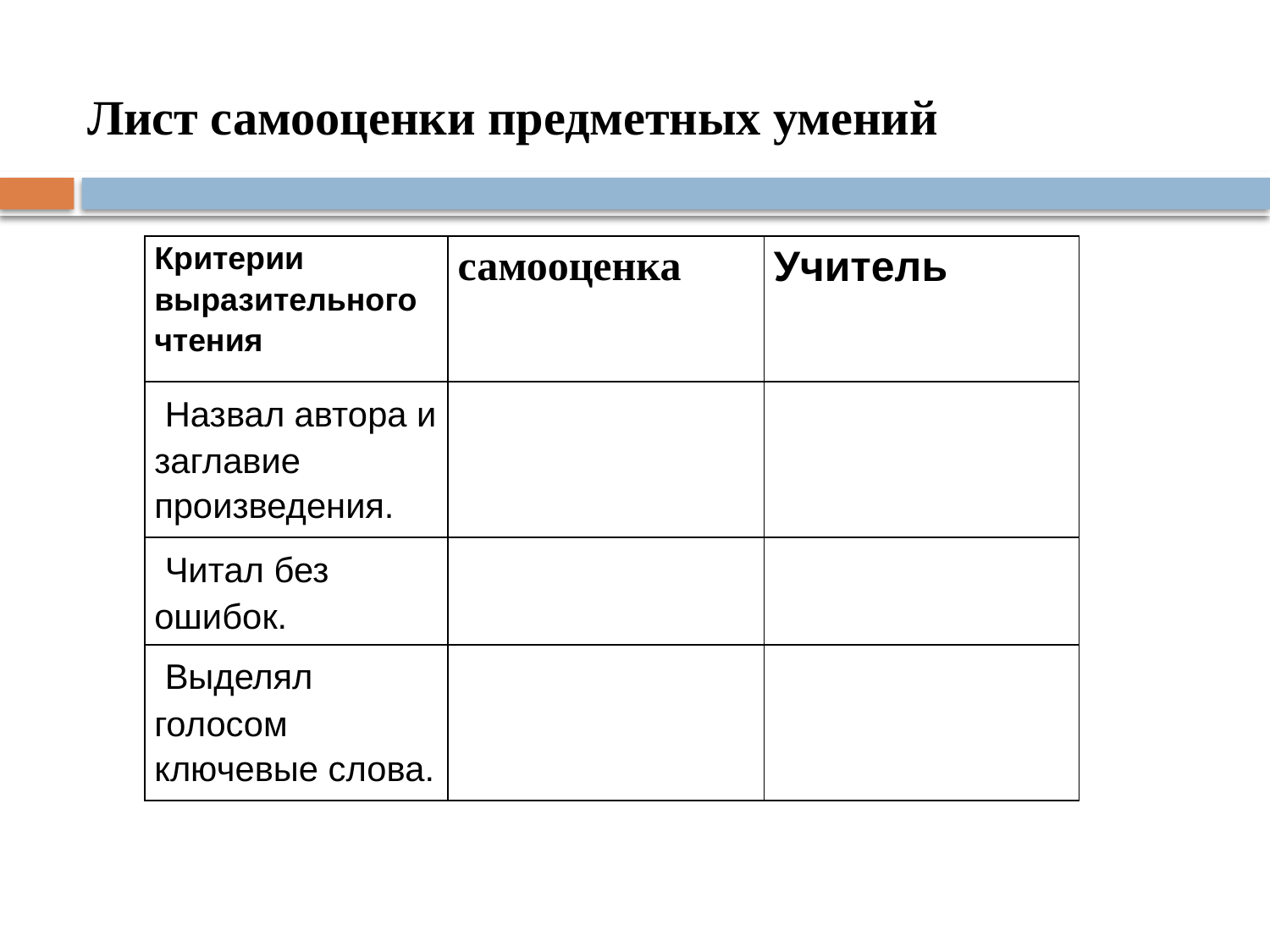

#
Лист самооценки предметных умений

| Критерии выразительного чтения | самооценка | Учитель |
| --- | --- | --- |
| Назвал автора и заглавие произведения. |  |  |
| Читал без ошибок. |  |  |
| Выделял голосом ключевые слова. |  |  |